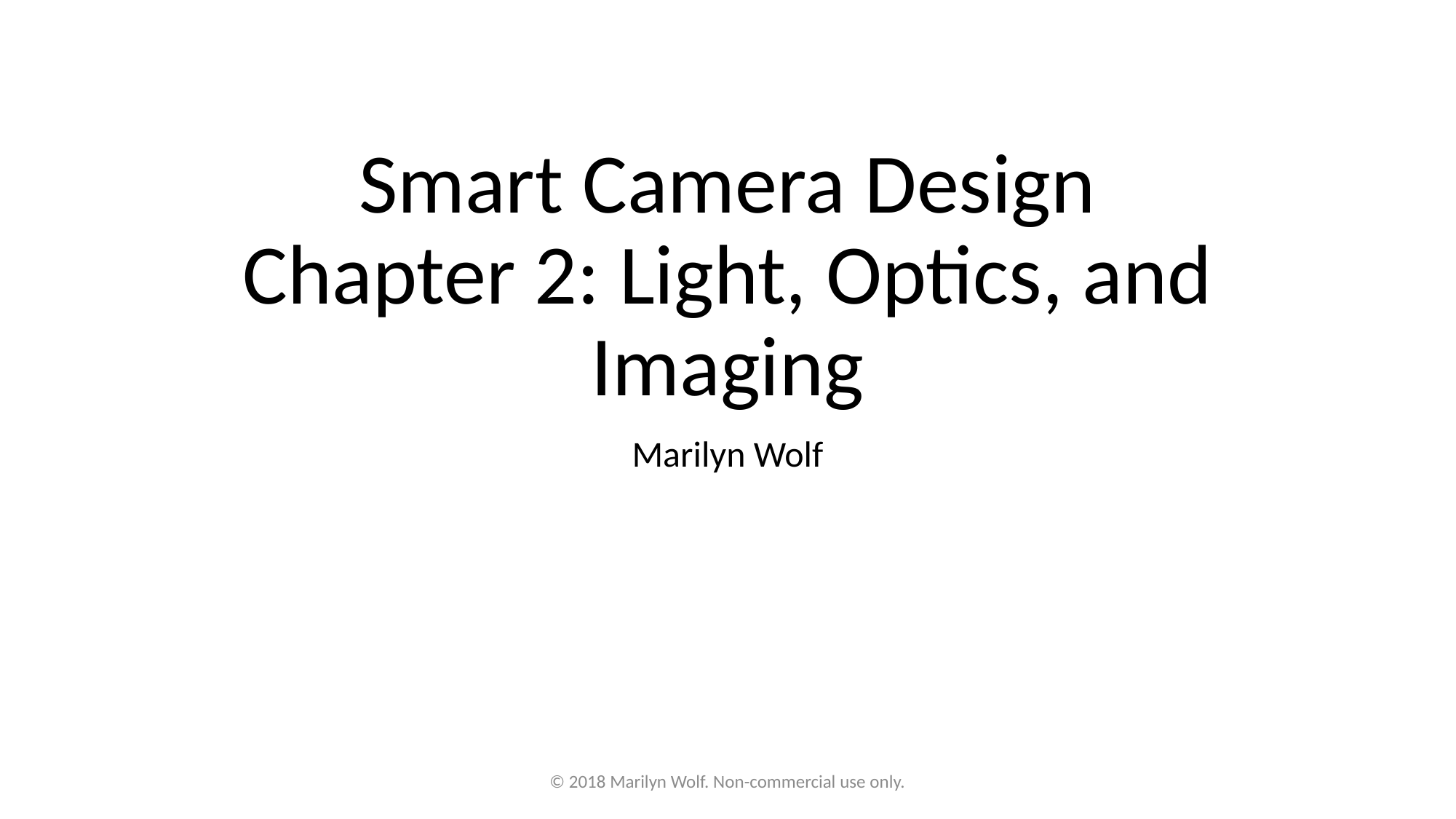

# Smart Camera Design Chapter 2: Light, Optics, and Imaging
Marilyn Wolf
© 2018 Marilyn Wolf. Non-commercial use only.